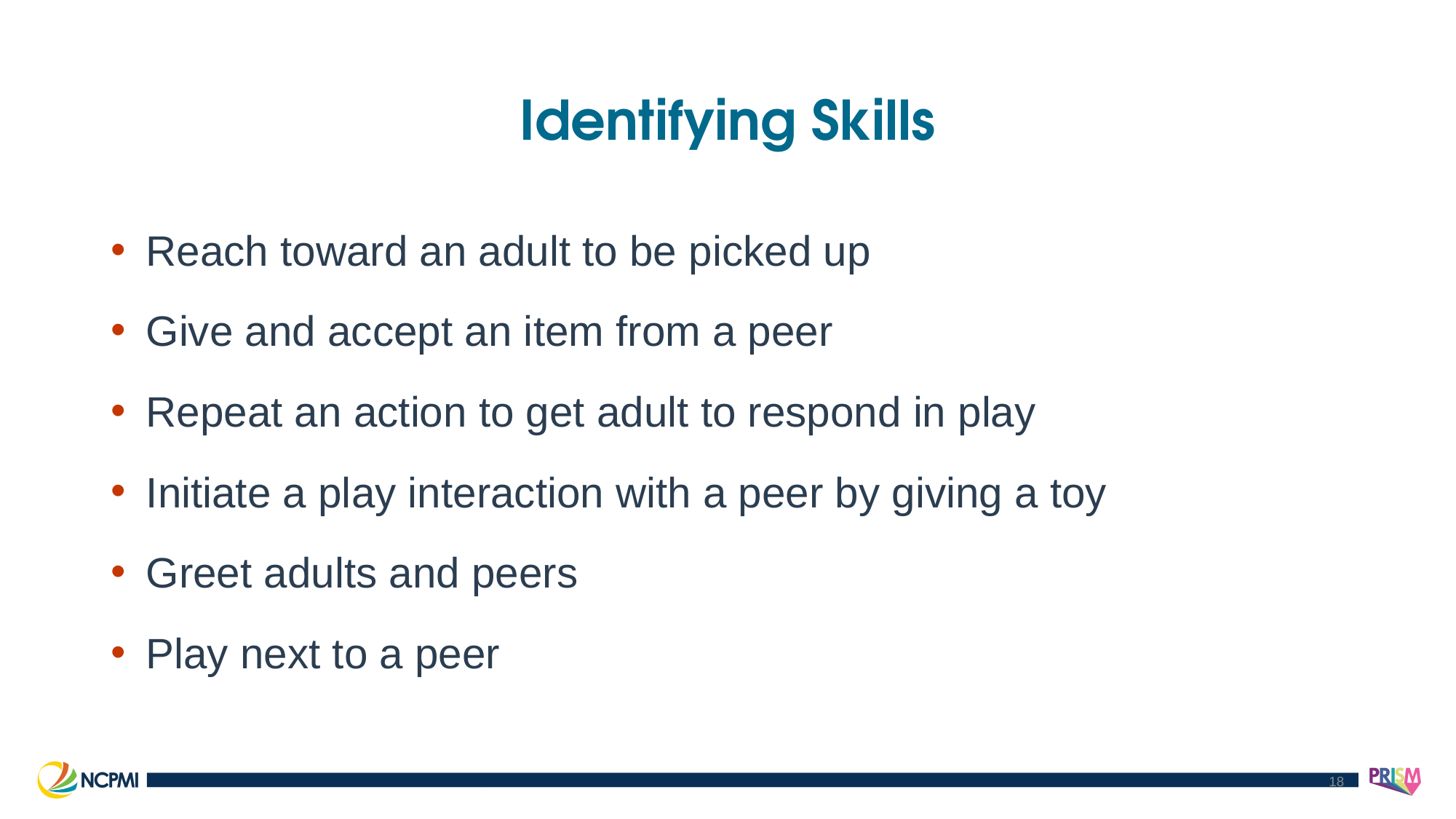

# Identifying Skills
Reach toward an adult to be picked up
Give and accept an item from a peer
Repeat an action to get adult to respond in play
Initiate a play interaction with a peer by giving a toy
Greet adults and peers
Play next to a peer

18